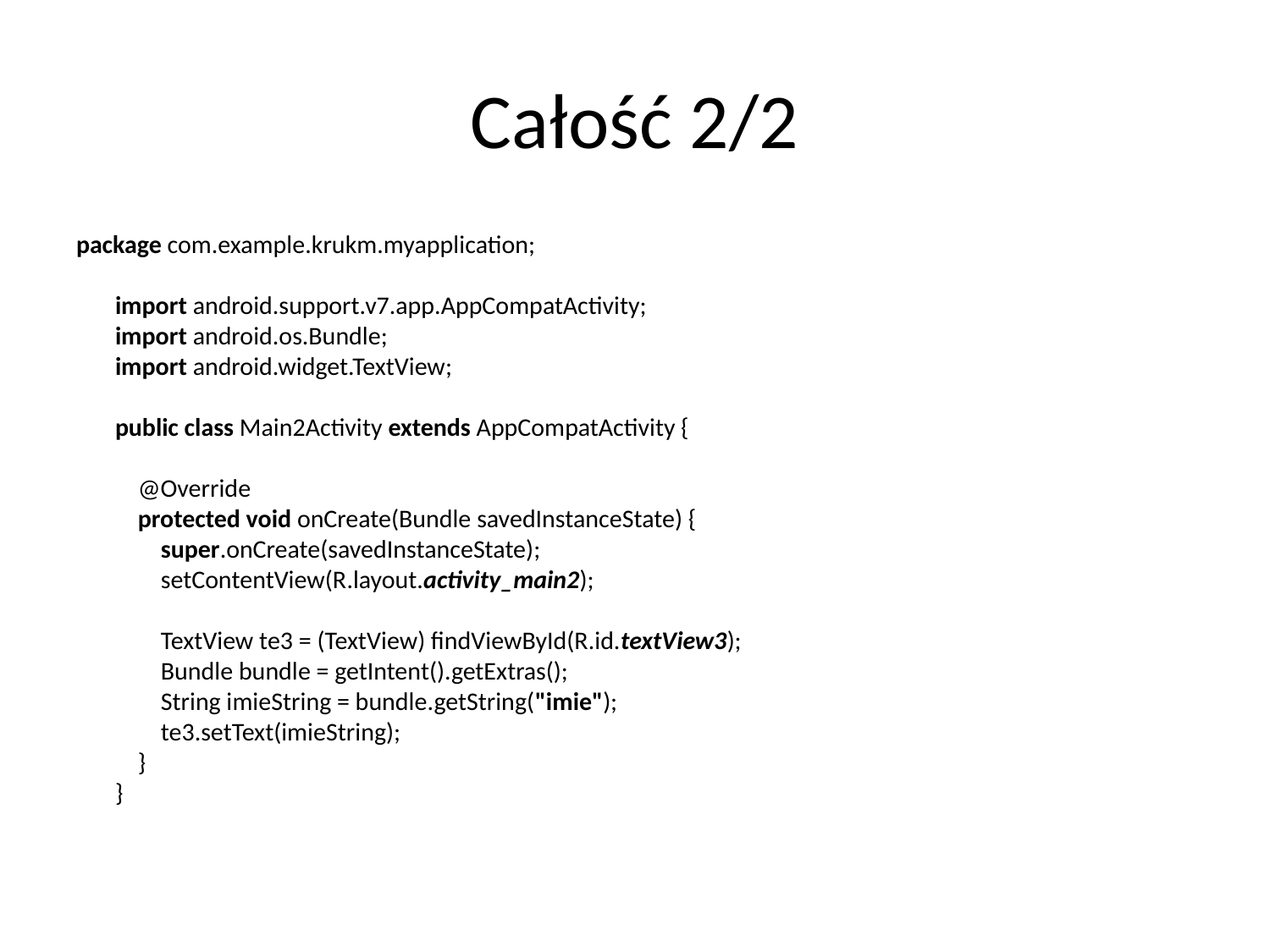

# Całość 2/2
package com.example.krukm.myapplication;
import android.support.v7.app.AppCompatActivity;
import android.os.Bundle;
import android.widget.TextView;
public class Main2Activity extends AppCompatActivity {
    @Override
    protected void onCreate(Bundle savedInstanceState) {
        super.onCreate(savedInstanceState);
        setContentView(R.layout.activity_main2);
        TextView te3 = (TextView) findViewById(R.id.textView3);
        Bundle bundle = getIntent().getExtras();
        String imieString = bundle.getString("imie");
        te3.setText(imieString);
    }
}